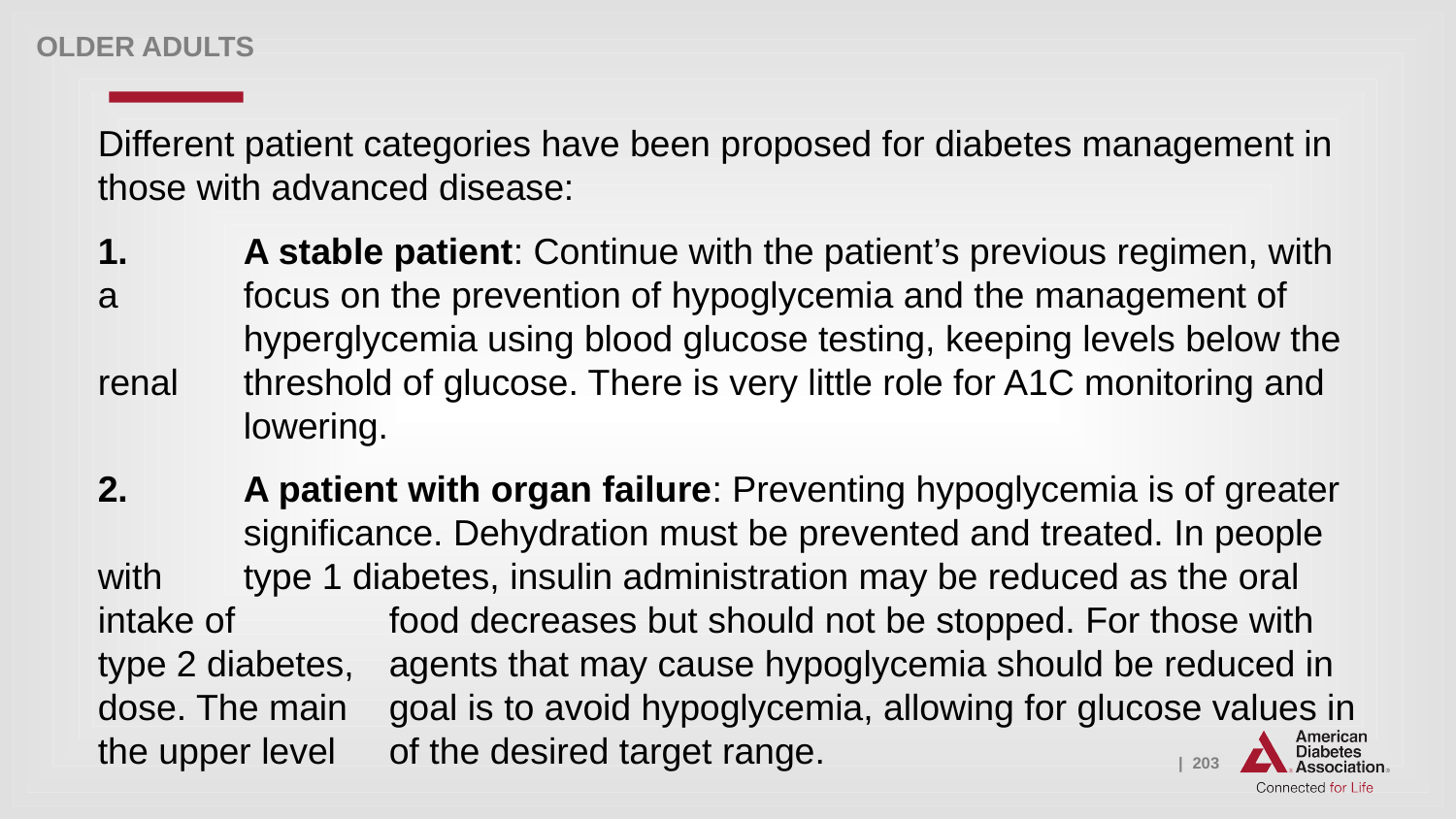

Older adults
Different patient categories have been proposed for diabetes management in those with advanced disease:
1.	A stable patient: Continue with the patient’s previous regimen, with a 	focus on the prevention of hypoglycemia and the management of 	hyperglycemia using blood glucose testing, keeping levels below the renal 	threshold of glucose. There is very little role for A1C monitoring and 	lowering.
2.	A patient with organ failure: Preventing hypoglycemia is of greater 	significance. Dehydration must be prevented and treated. In people with 	type 1 diabetes, insulin administration may be reduced as the oral intake of 	food decreases but should not be stopped. For those with type 2 diabetes, 	agents that may cause hypoglycemia should be reduced in dose. The main 	goal is to avoid hypoglycemia, allowing for glucose values in the upper level 	of the desired target range.